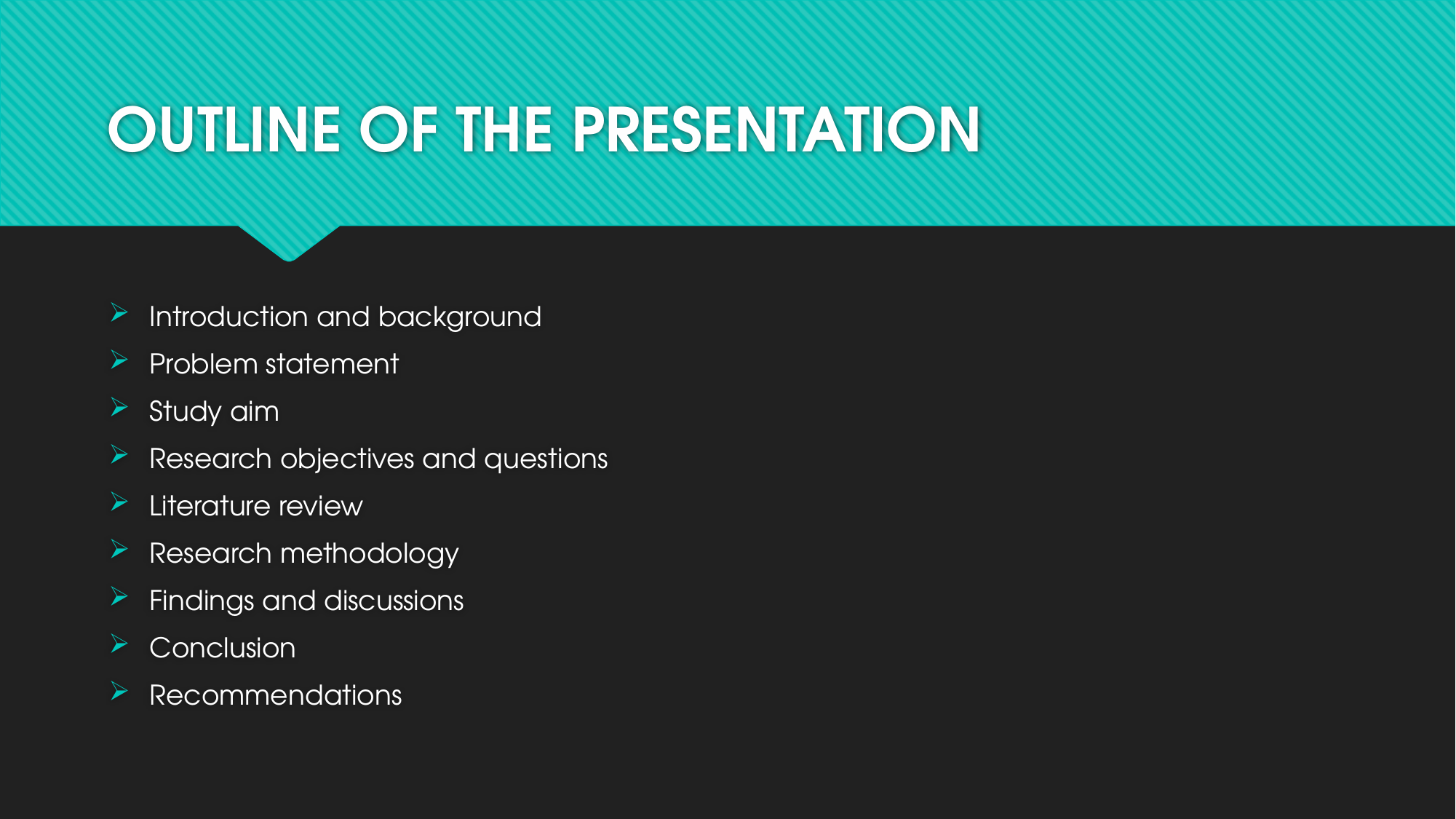

# OUTLINE OF THE PRESENTATION
Introduction and background
Problem statement
Study aim
Research objectives and questions
Literature review
Research methodology
Findings and discussions
Conclusion
Recommendations